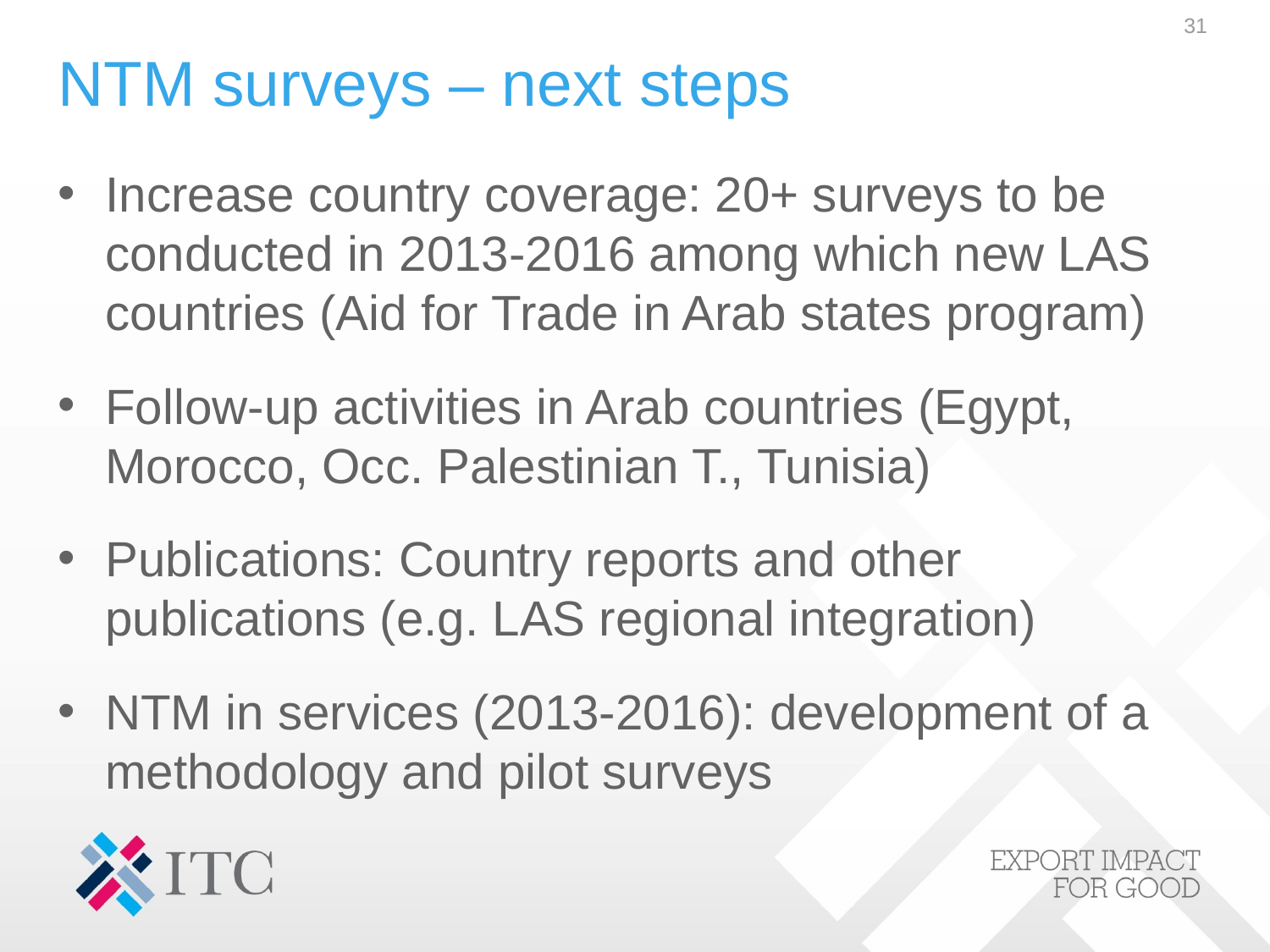

31
# NTM surveys – next steps
Increase country coverage: 20+ surveys to be conducted in 2013-2016 among which new LAS countries (Aid for Trade in Arab states program)

Follow-up activities in Arab countries (Egypt, Morocco, Occ. Palestinian T., Tunisia)

Publications: Country reports and other publications (e.g. LAS regional integration)

NTM in services (2013-2016): development of a methodology and pilot surveys